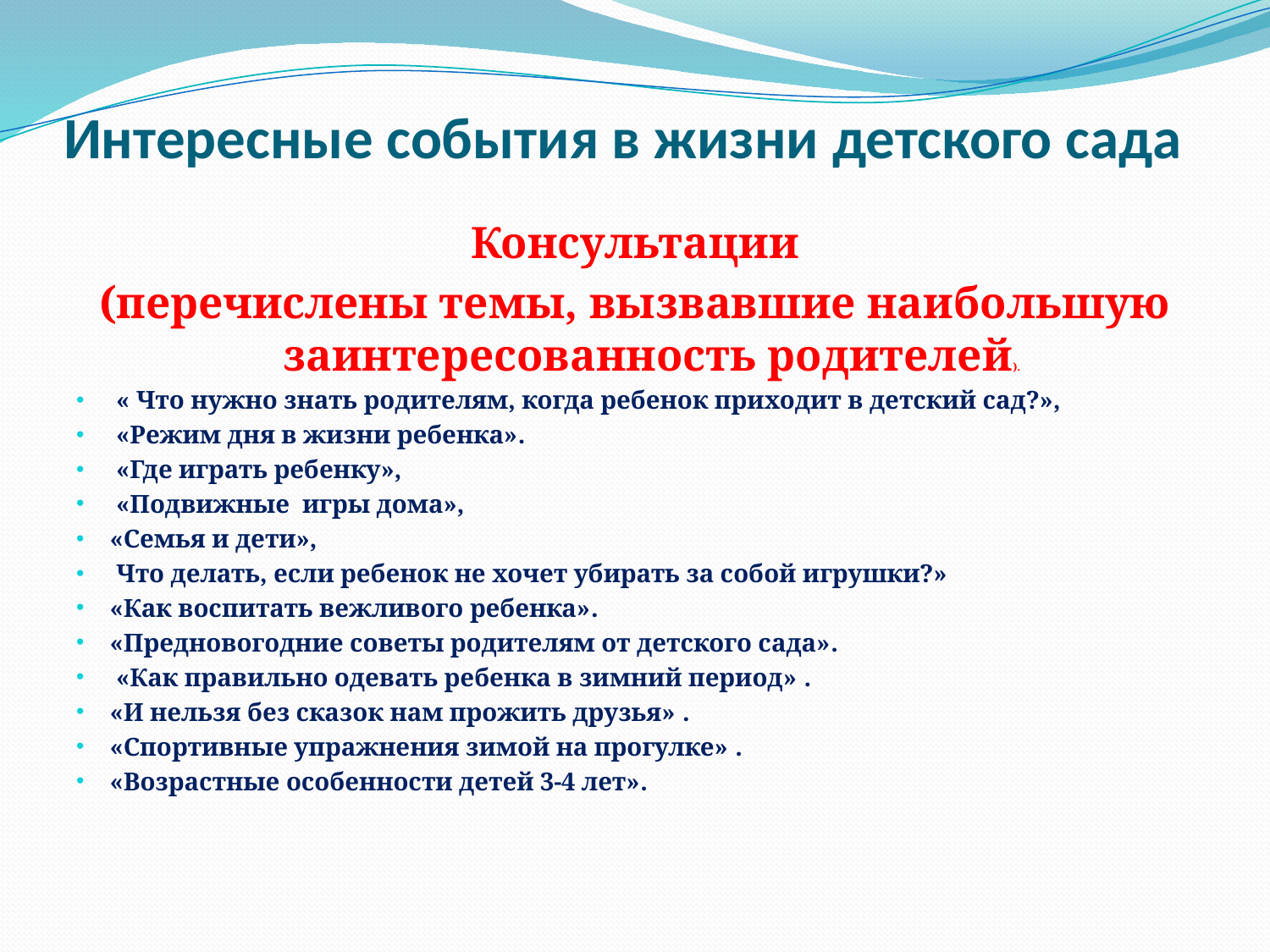

# Интересные события в жизни детского сада
Консультации
(перечислены темы, вызвавшие наибольшую заинтересованность родителей).
 « Что нужно знать родителям, когда ребенок приходит в детский сад?»,
 «Режим дня в жизни ребенка».
 «Где играть ребенку»,
 «Подвижные  игры дома»,
«Семья и дети»,
 Что делать, если ребенок не хочет убирать за собой игрушки?»
«Как воспитать вежливого ребенка».
«Предновогодние советы родителям от детского сада».
 «Как правильно одевать ребенка в зимний период» .
«И нельзя без сказок нам прожить друзья» .
«Спортивные упражнения зимой на прогулке» .
«Возрастные особенности детей 3-4 лет».